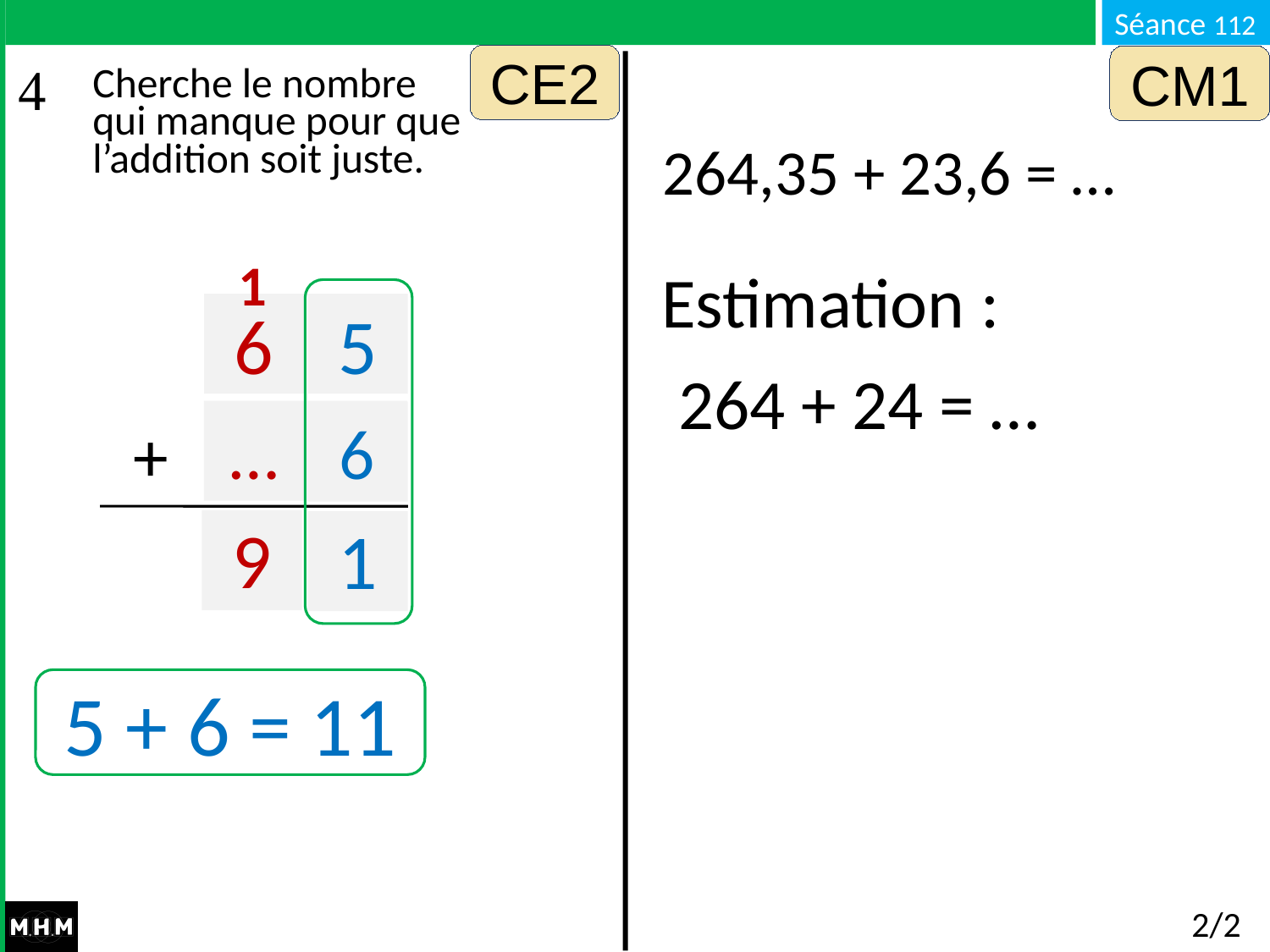

CE2
CM1
# Cherche le nombre qui manque pour que l’addition soit juste.

264,35 + 23,6 = …
1
Estimation :

6
5
264 + 24 = …
+
…
6
…
9
1
5 + 6 = 11
2/2